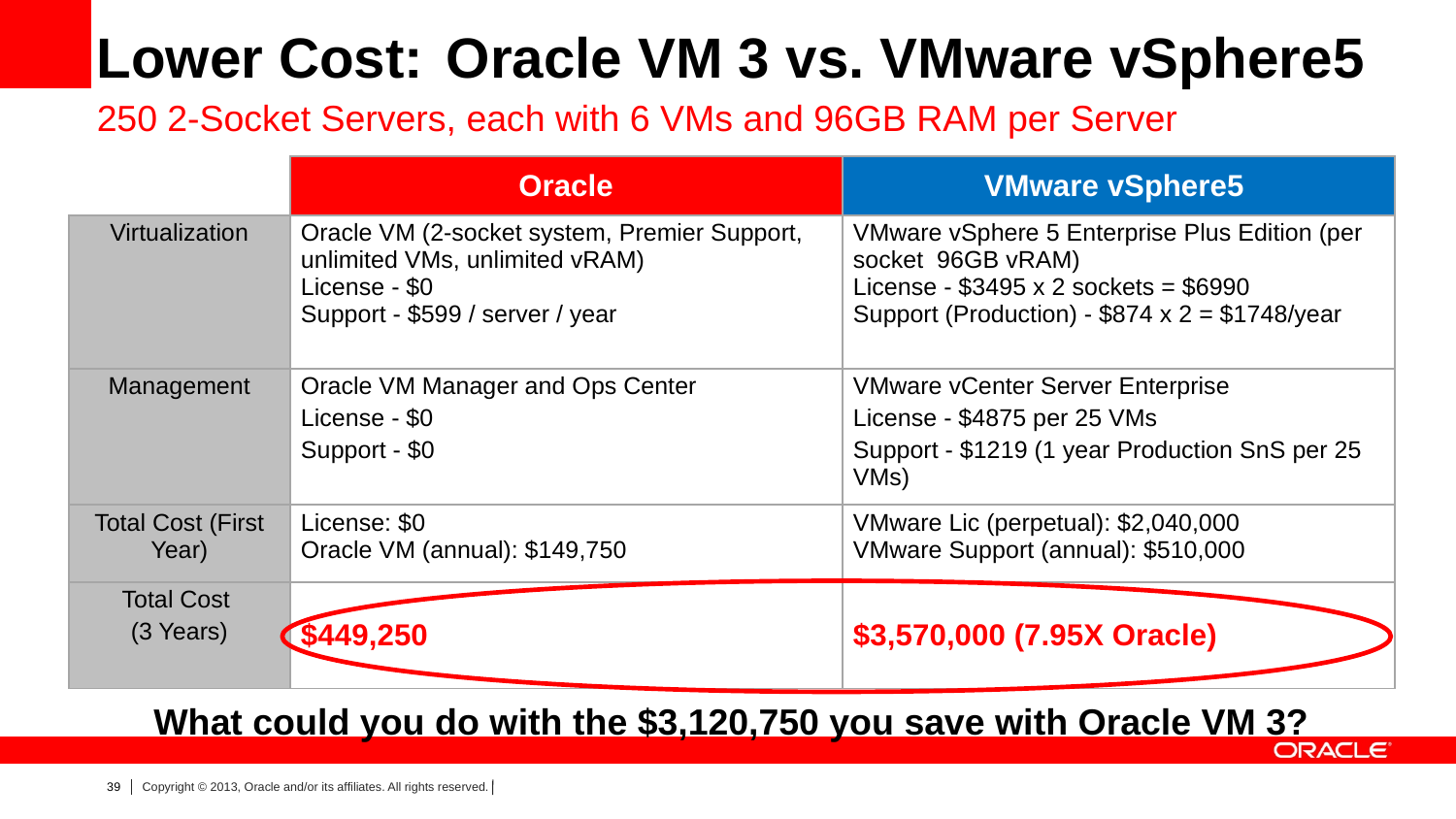

# Lower Cost: Oracle VM 3 vs. VMware vSphere5 250 2-Socket Servers, each with 6 VMs and 96GB RAM per Server
|  | Oracle | VMware vSphere5 |
| --- | --- | --- |
| Virtualization | Oracle VM (2-socket system, Premier Support, unlimited VMs, unlimited vRAM) License - $0 Support - $599 / server / year | VMware vSphere 5 Enterprise Plus Edition (per socket 96GB vRAM) License - $3495 x 2 sockets = $6990 Support (Production) - $874 x 2 = $1748/year |
| Management | Oracle VM Manager and Ops Center License - $0 Support - $0 | VMware vCenter Server Enterprise License - $4875 per 25 VMs Support - $1219 (1 year Production SnS per 25 VMs) |
| Total Cost (First Year) | License: $0 Oracle VM (annual): $149,750 | VMware Lic (perpetual): $2,040,000 VMware Support (annual): $510,000 |
| Total Cost (3 Years) | $449,250 | $3,570,000 (7.95X Oracle) |

What could you do with the $3,120,750 you save with Oracle VM 3?